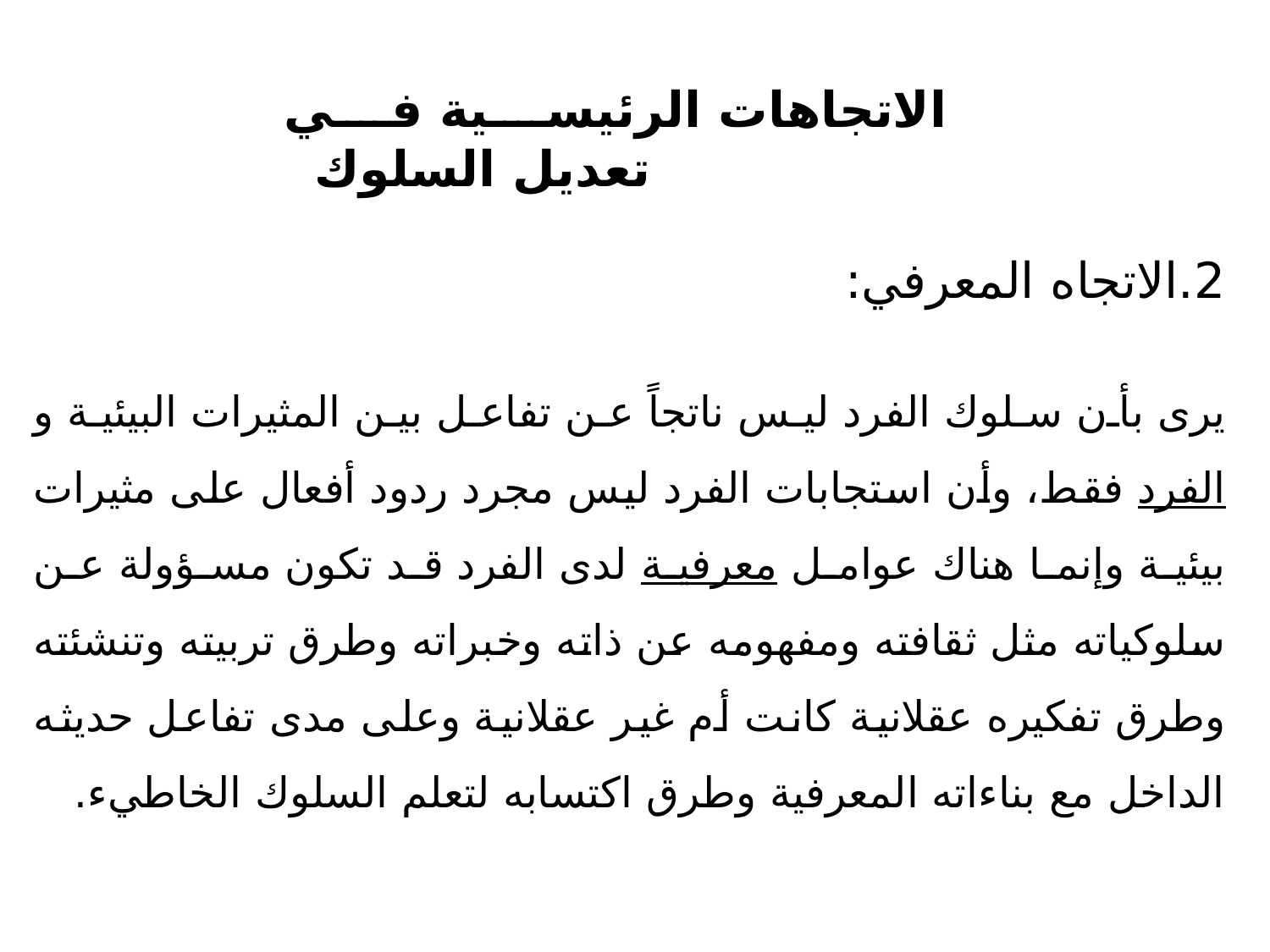

الاتجاهات الرئيسية في  تعديل السلوك
2.الاتجاه المعرفي:

يرى بأن سلوك الفرد ليس ناتجاً عن تفاعل بين المثيرات البيئية و الفرد فقط، وأن استجابات الفرد ليس مجرد ردود أفعال على مثيرات بيئية وإنما هناك عوامل معرفية لدى الفرد قد تكون مسؤولة عن سلوكياته مثل ثقافته ومفهومه عن ذاته وخبراته وطرق تربيته وتنشئته وطرق تفكيره عقلانية كانت أم غير عقلانية وعلى مدى تفاعل حديثه الداخل مع بناءاته المعرفية وطرق اكتسابه لتعلم السلوك الخاطيء.